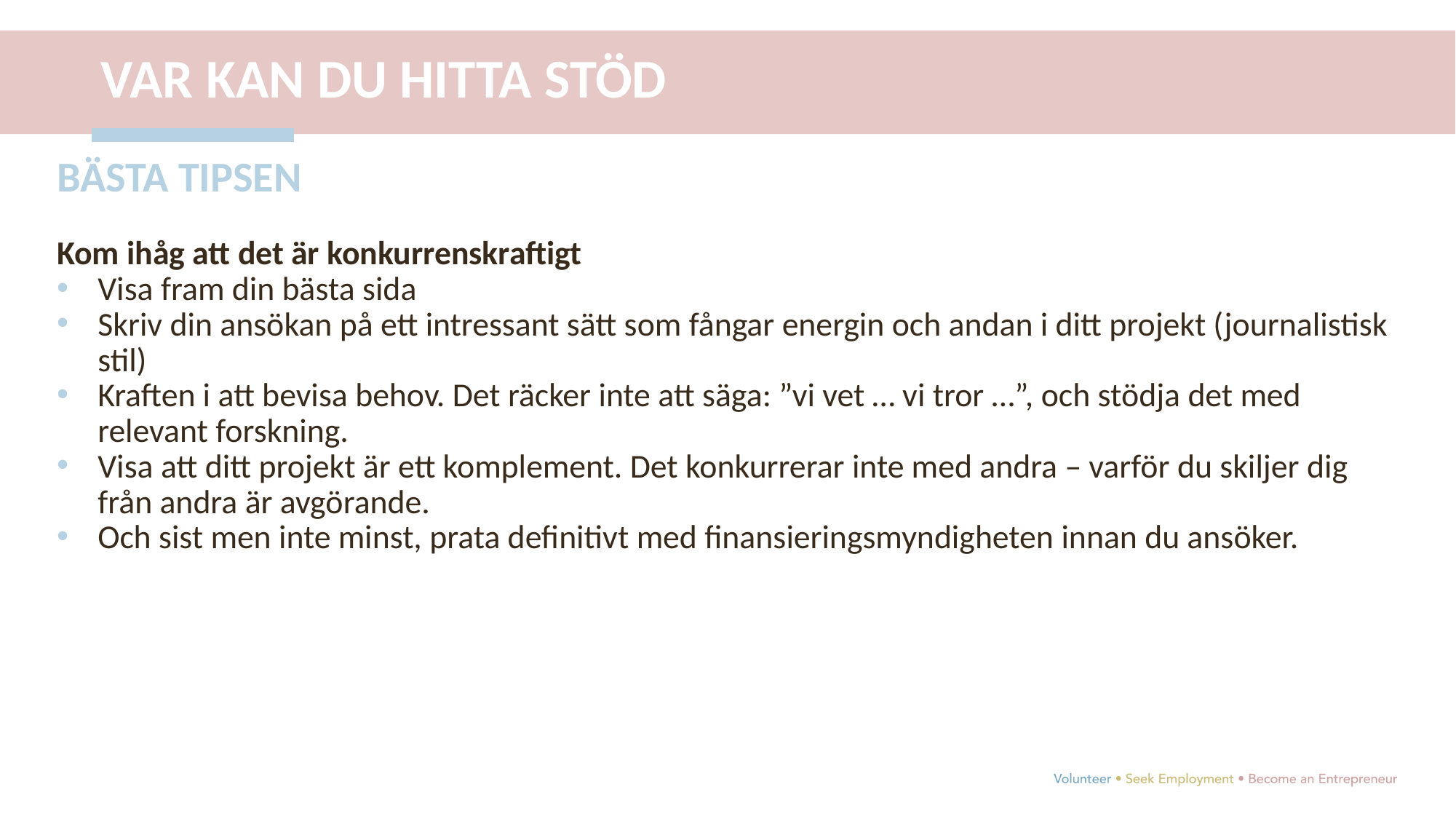

VAR KAN DU HITTA STÖD
BÄSTA TIPSEN

Kom ihåg att det är konkurrenskraftigt
Visa fram din bästa sida
Skriv din ansökan på ett intressant sätt som fångar energin och andan i ditt projekt (journalistisk stil)
Kraften i att bevisa behov. Det räcker inte att säga: ”vi vet … vi tror …”, och stödja det med relevant forskning.
Visa att ditt projekt är ett komplement. Det konkurrerar inte med andra – varför du skiljer dig från andra är avgörande.
Och sist men inte minst, prata definitivt med finansieringsmyndigheten innan du ansöker.